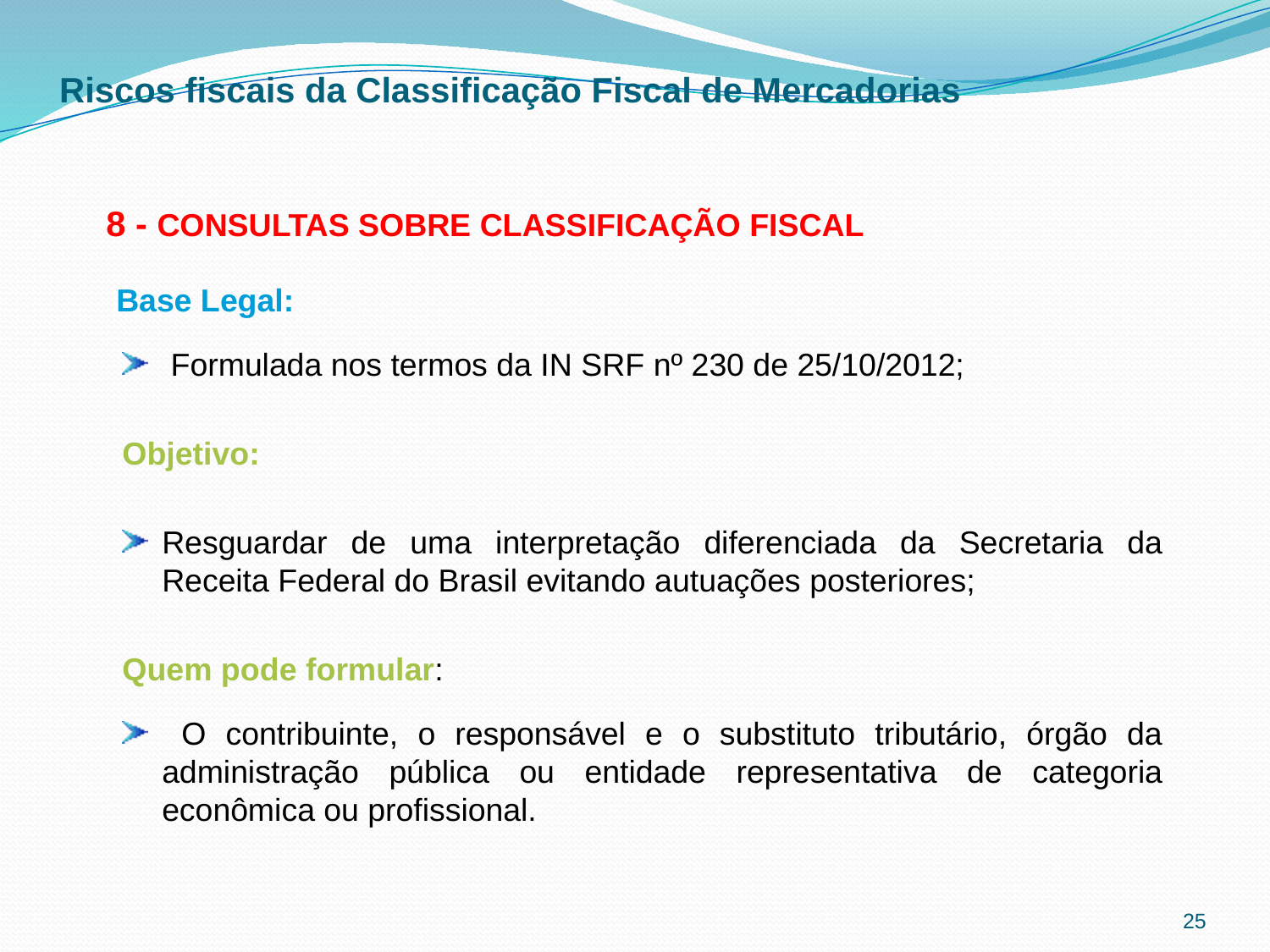

Riscos fiscais da Classificação Fiscal de Mercadorias
     8 - Consultas sobre Classificação Fiscal
  Base Legal:

 Formulada nos termos da IN SRF nº 230 de 25/10/2012;

Objetivo:

Resguardar de uma interpretação diferenciada da Secretaria da Receita Federal do Brasil evitando autuações posteriores;

Quem pode formular:

 O contribuinte, o responsável e o substituto tributário, órgão da administração pública ou entidade representativa de categoria econômica ou profissional.

25